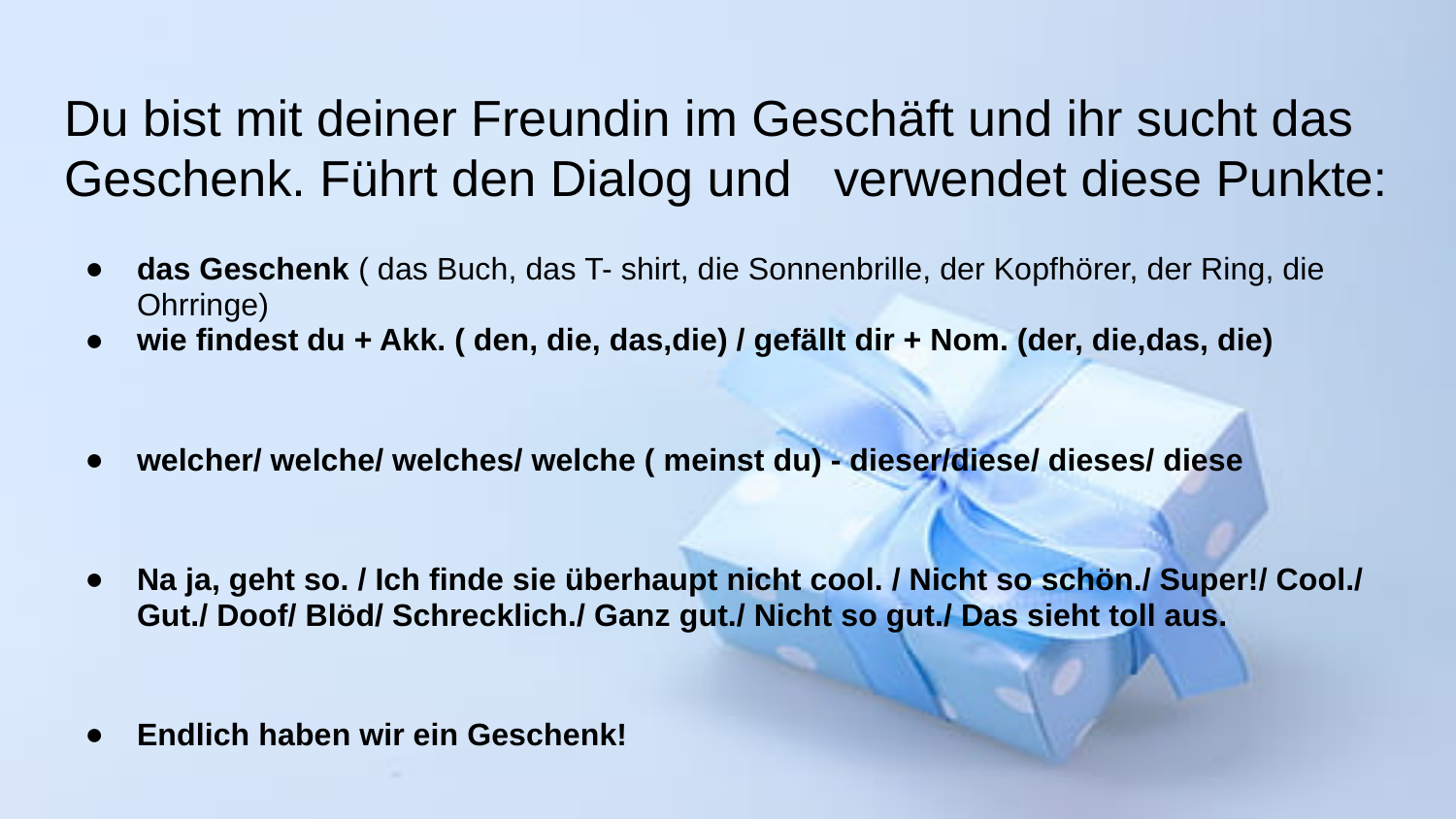

# Du bist mit deiner Freundin im Geschäft und ihr sucht das Geschenk. Führt den Dialog und   verwendet diese Punkte:
das Geschenk ( das Buch, das T- shirt, die Sonnenbrille, der Kopfhörer, der Ring, die Ohrringe)
wie findest du + Akk. ( den, die, das,die) / gefällt dir + Nom. (der, die,das, die)

welcher/ welche/ welches/ welche ( meinst du) - dieser/diese/ dieses/ diese

Na ja, geht so. / Ich finde sie überhaupt nicht cool. / Nicht so schön./ Super!/ Cool./ Gut./ Doof/ Blöd/ Schrecklich./ Ganz gut./ Nicht so gut./ Das sieht toll aus.

Endlich haben wir ein Geschenk!